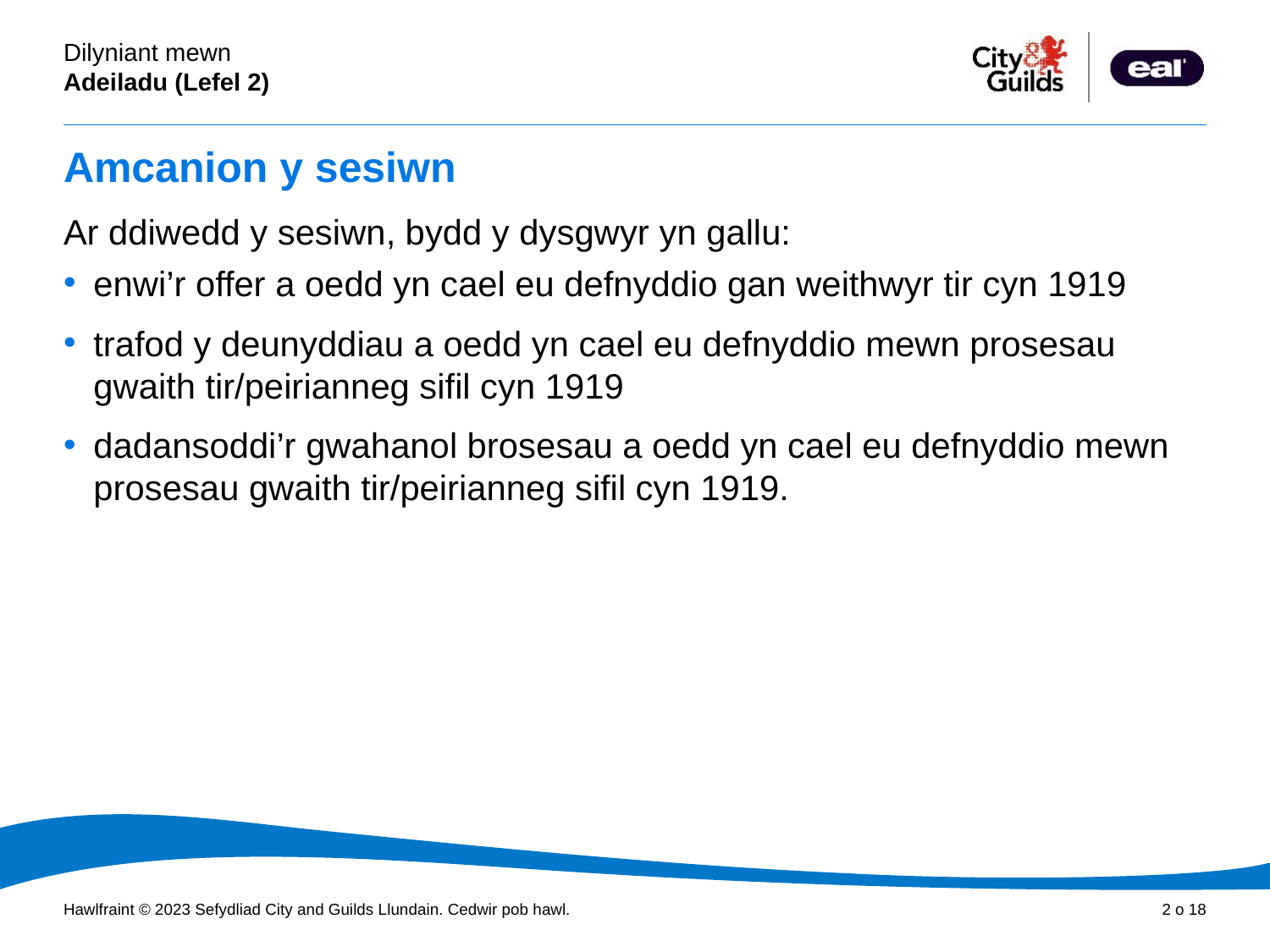

# Amcanion y sesiwn
Ar ddiwedd y sesiwn, bydd y dysgwyr yn gallu:
enwi’r offer a oedd yn cael eu defnyddio gan weithwyr tir cyn 1919
trafod y deunyddiau a oedd yn cael eu defnyddio mewn prosesau gwaith tir/peirianneg sifil cyn 1919
dadansoddi’r gwahanol brosesau a oedd yn cael eu defnyddio mewn prosesau gwaith tir/peirianneg sifil cyn 1919.